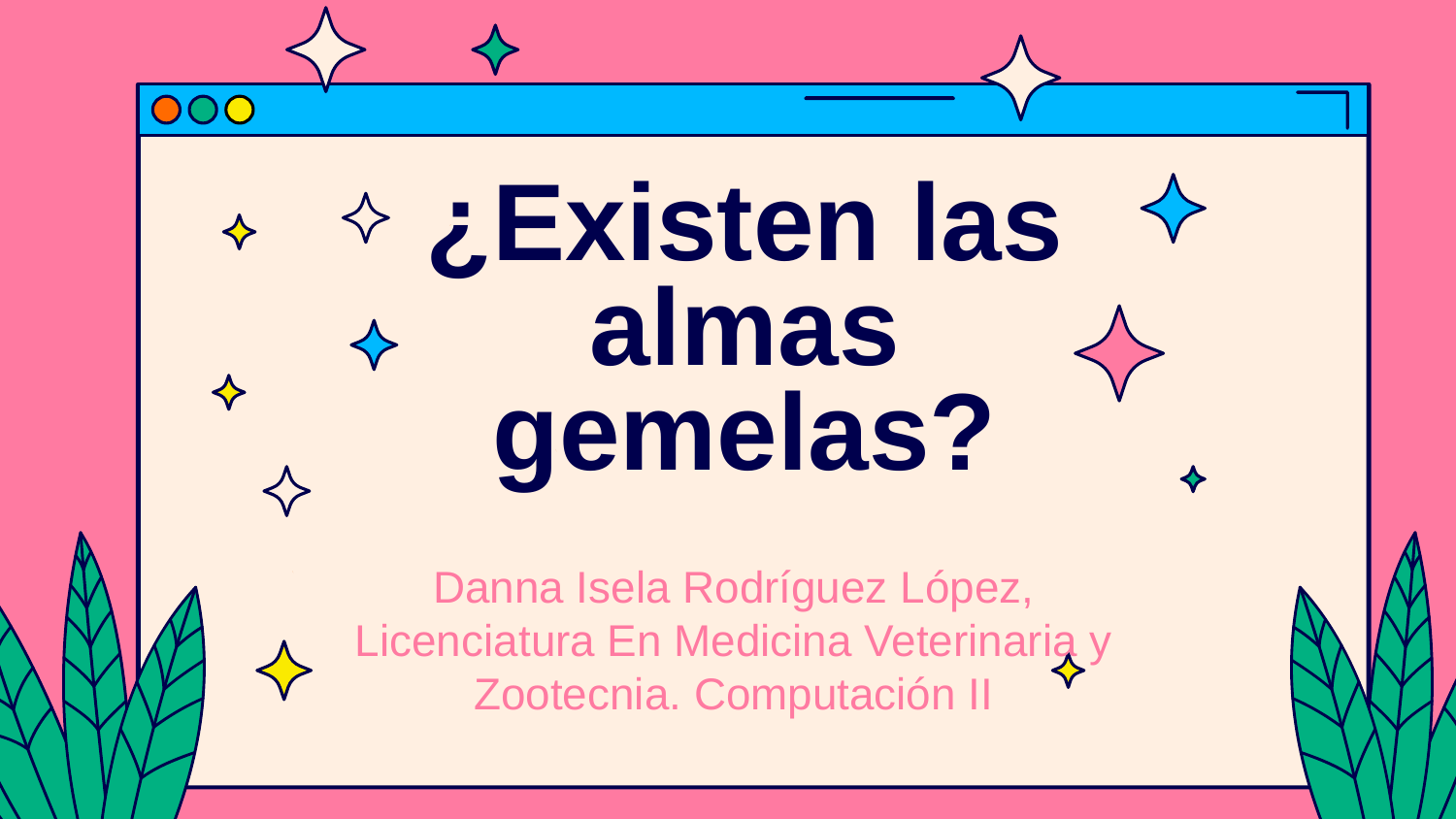

# ¿Existen las almas gemelas?
Danna Isela Rodríguez López, Licenciatura En Medicina Veterinaria y Zootecnia. Computación II